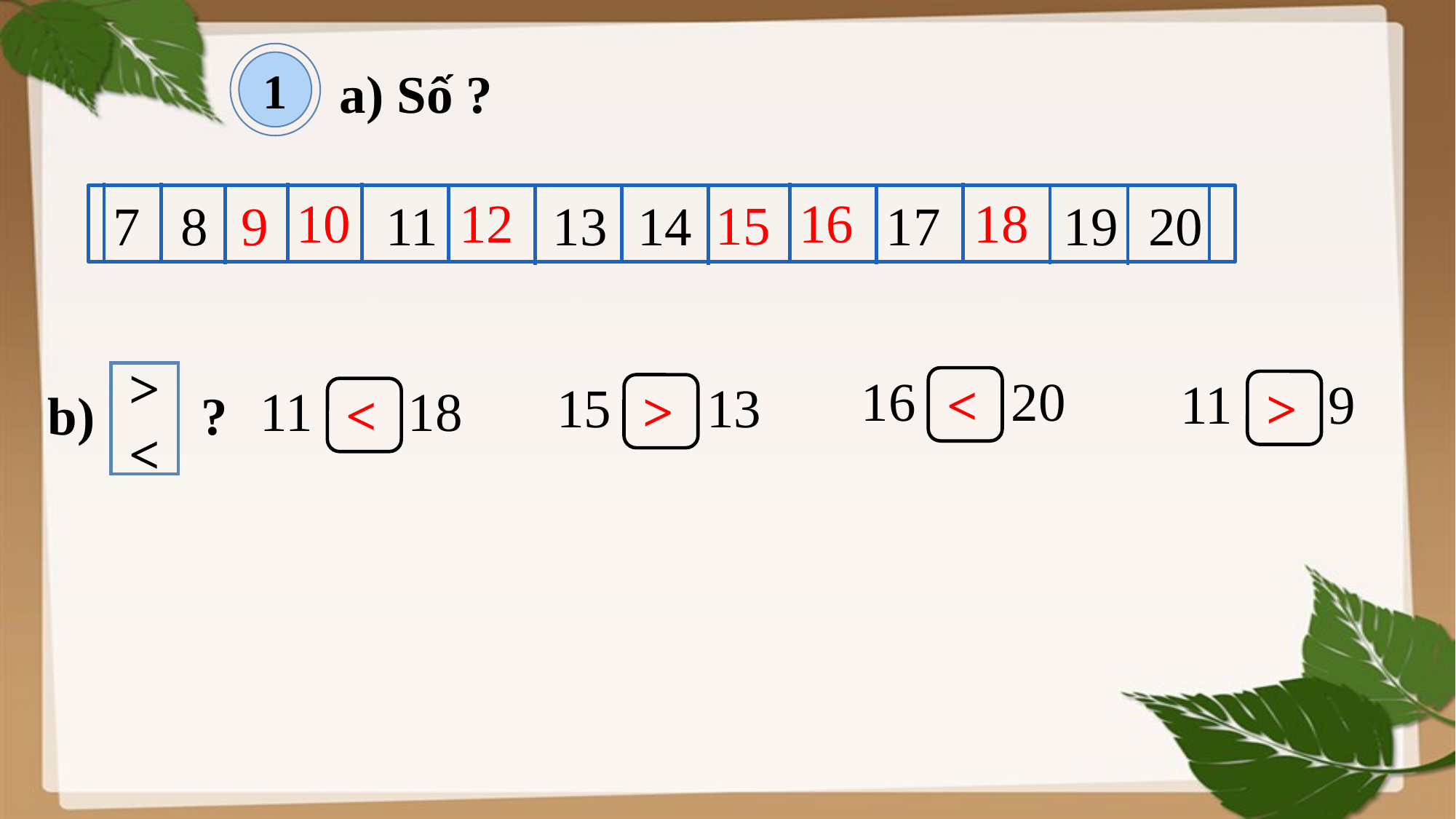

1
a) Số ?
18
16
12
10
15
 7   8             11        13  14              17         19  20
9
16       20

>
<

11       9
<
15       13

>

11       18
>

<
b)        ?